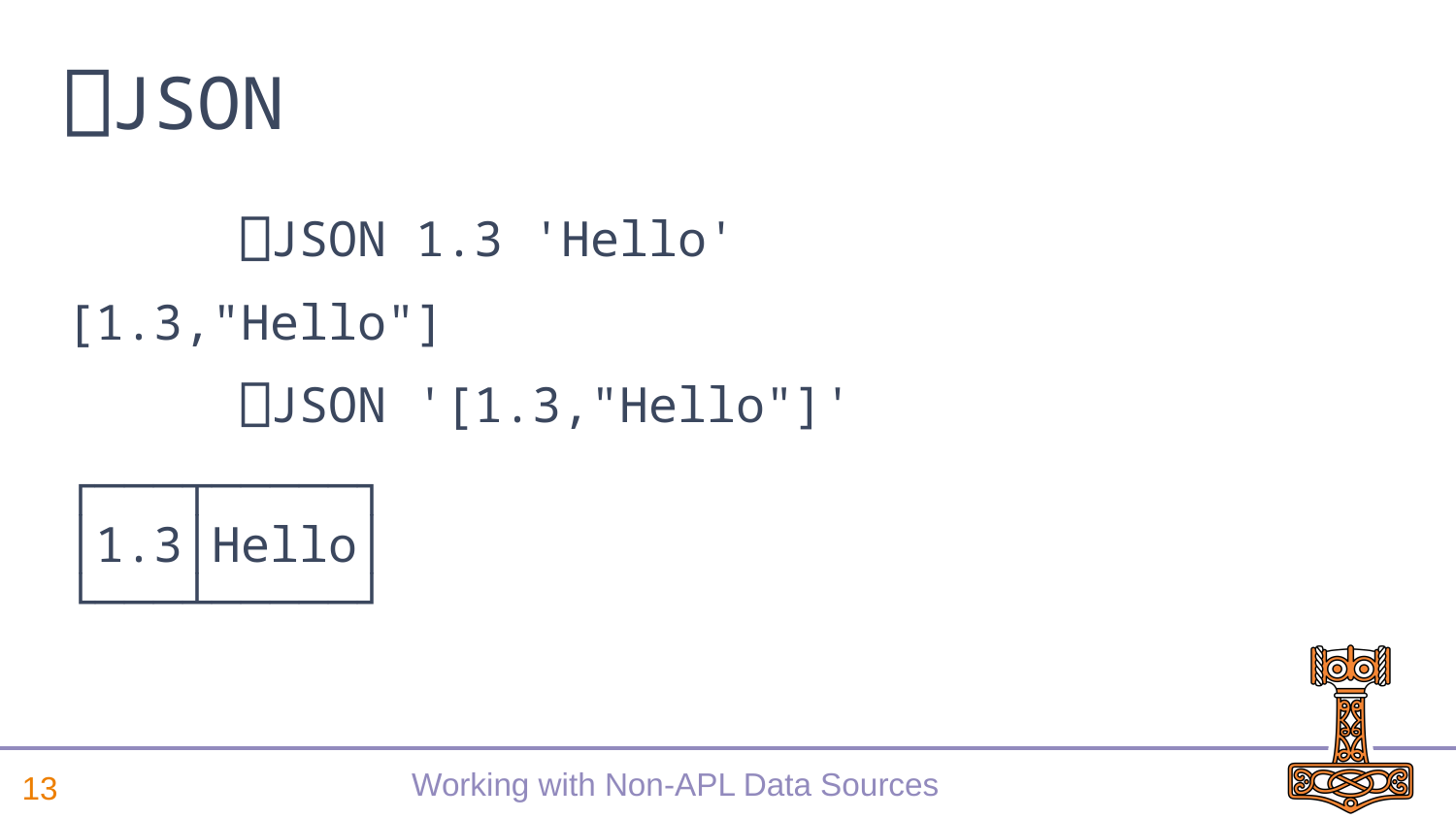

# ⎕JSON
      ⎕JSON 1.3 'Hello'
[1.3,"Hello"]
      ⎕JSON '[1.3,"Hello"]'
┌───┬─────┐
│1.3│Hello│
└───┴─────┘